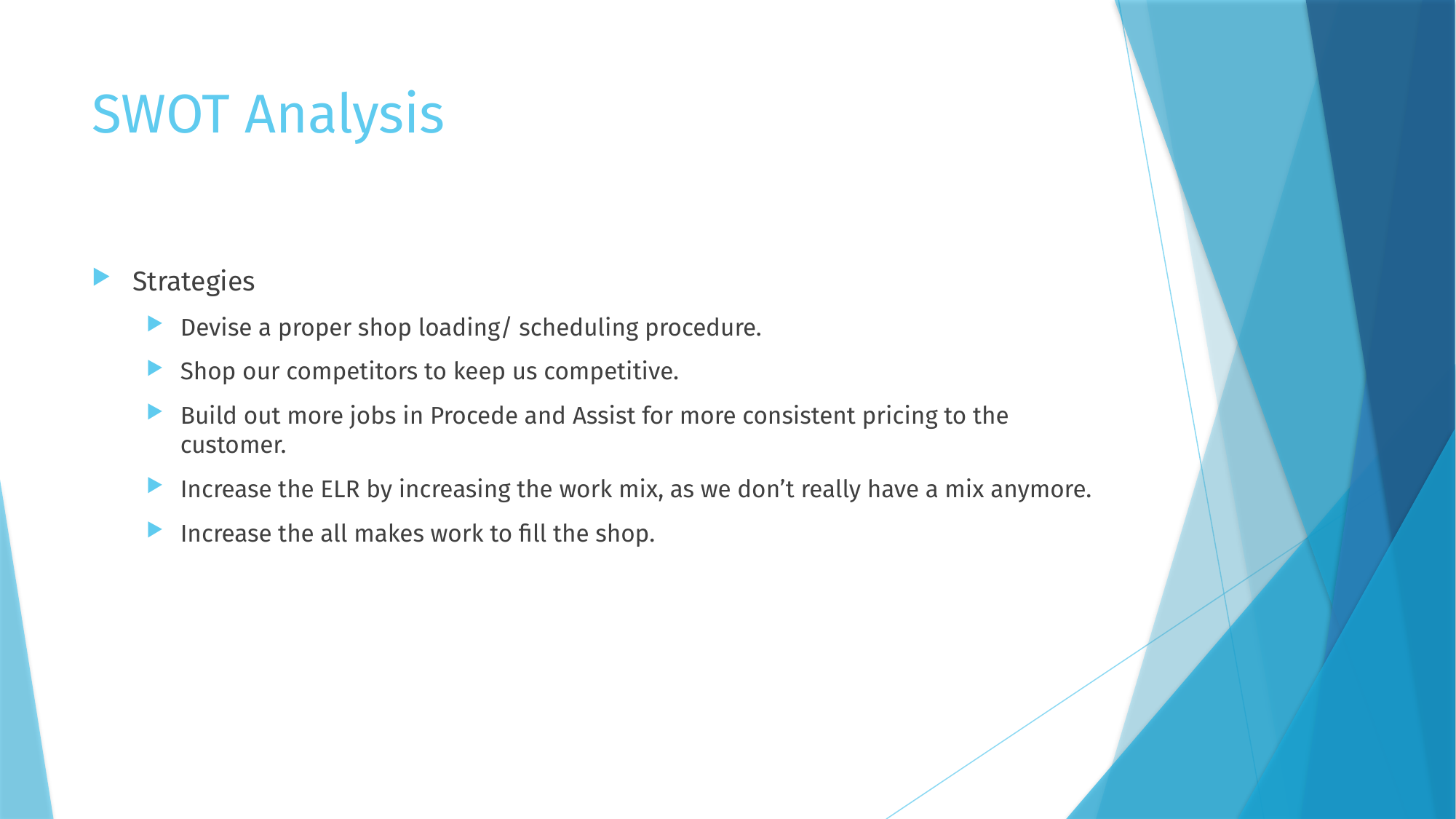

# SWOT Analysis
Strategies
Devise a proper shop loading/ scheduling procedure.
Shop our competitors to keep us competitive.
Build out more jobs in Procede and Assist for more consistent pricing to the customer.
Increase the ELR by increasing the work mix, as we don’t really have a mix anymore.
Increase the all makes work to fill the shop.